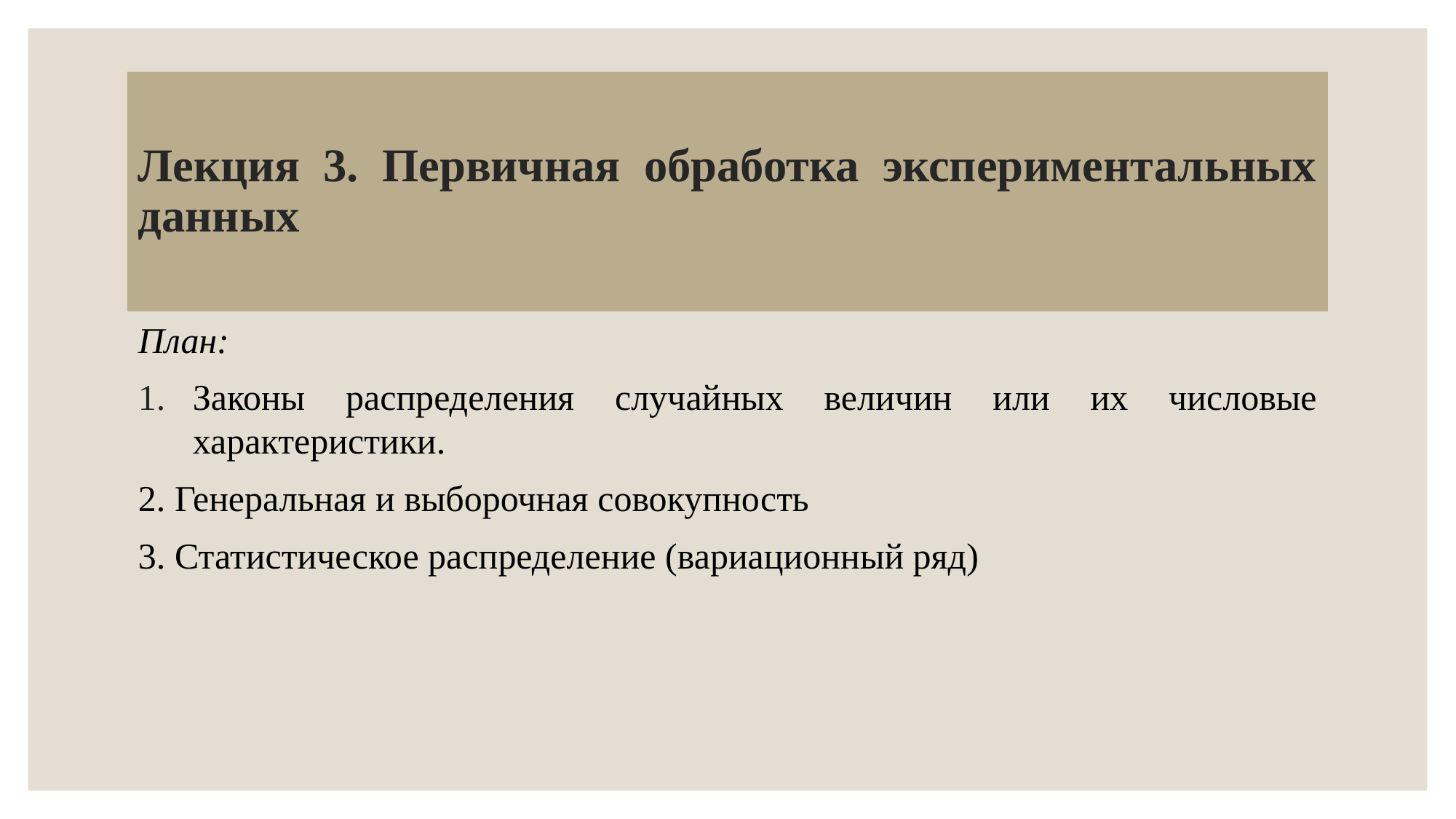

# Лекция 3. Первичная обработка экспериментальных данных
План:
Законы распределения случайных величин или их числовые характеристики.
2. Генеральная и выборочная совокупность
3. Статистическое распределение (вариационный ряд)